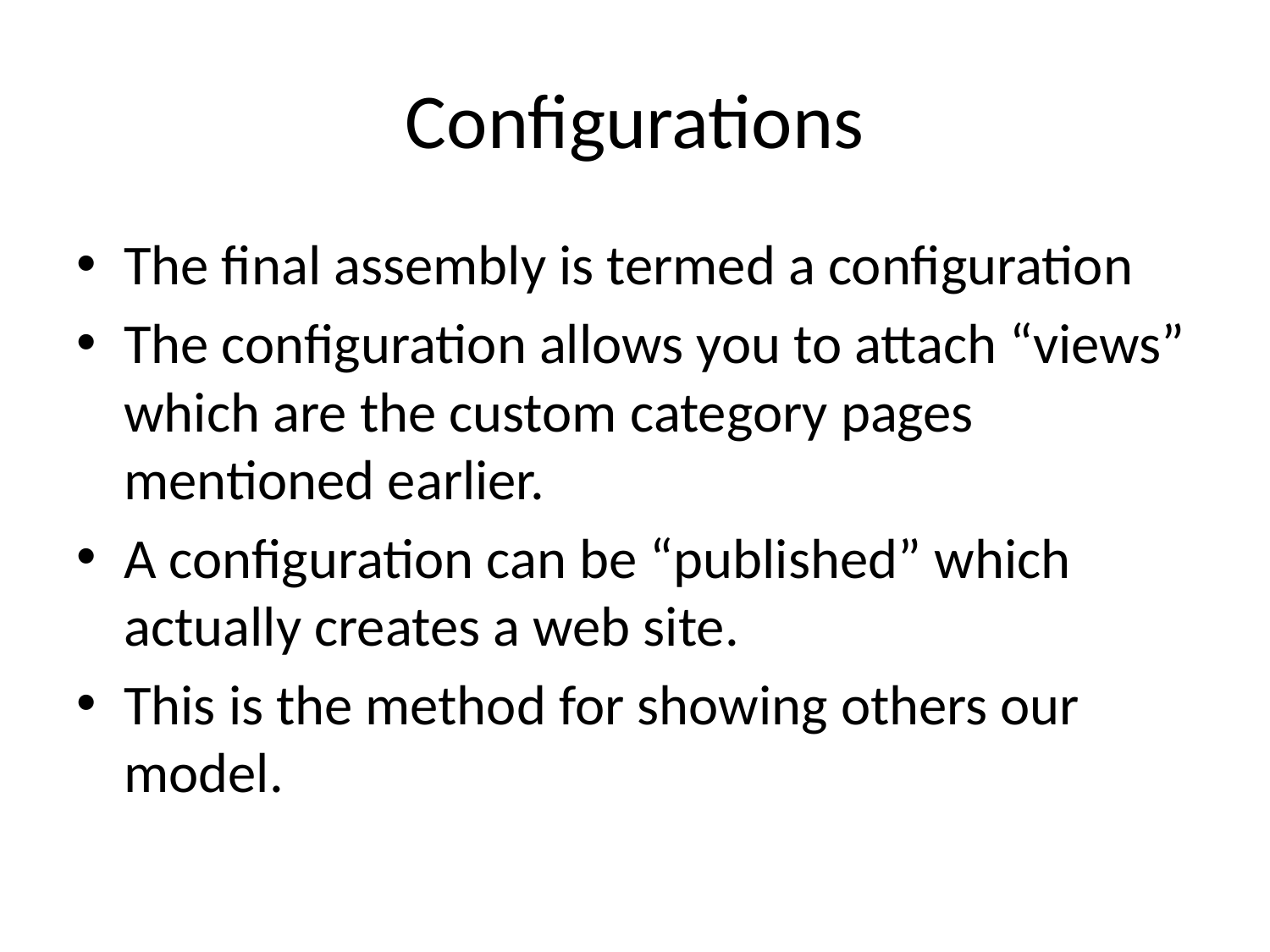

# Configurations
The final assembly is termed a configuration
The configuration allows you to attach “views” which are the custom category pages mentioned earlier.
A configuration can be “published” which actually creates a web site.
This is the method for showing others our model.